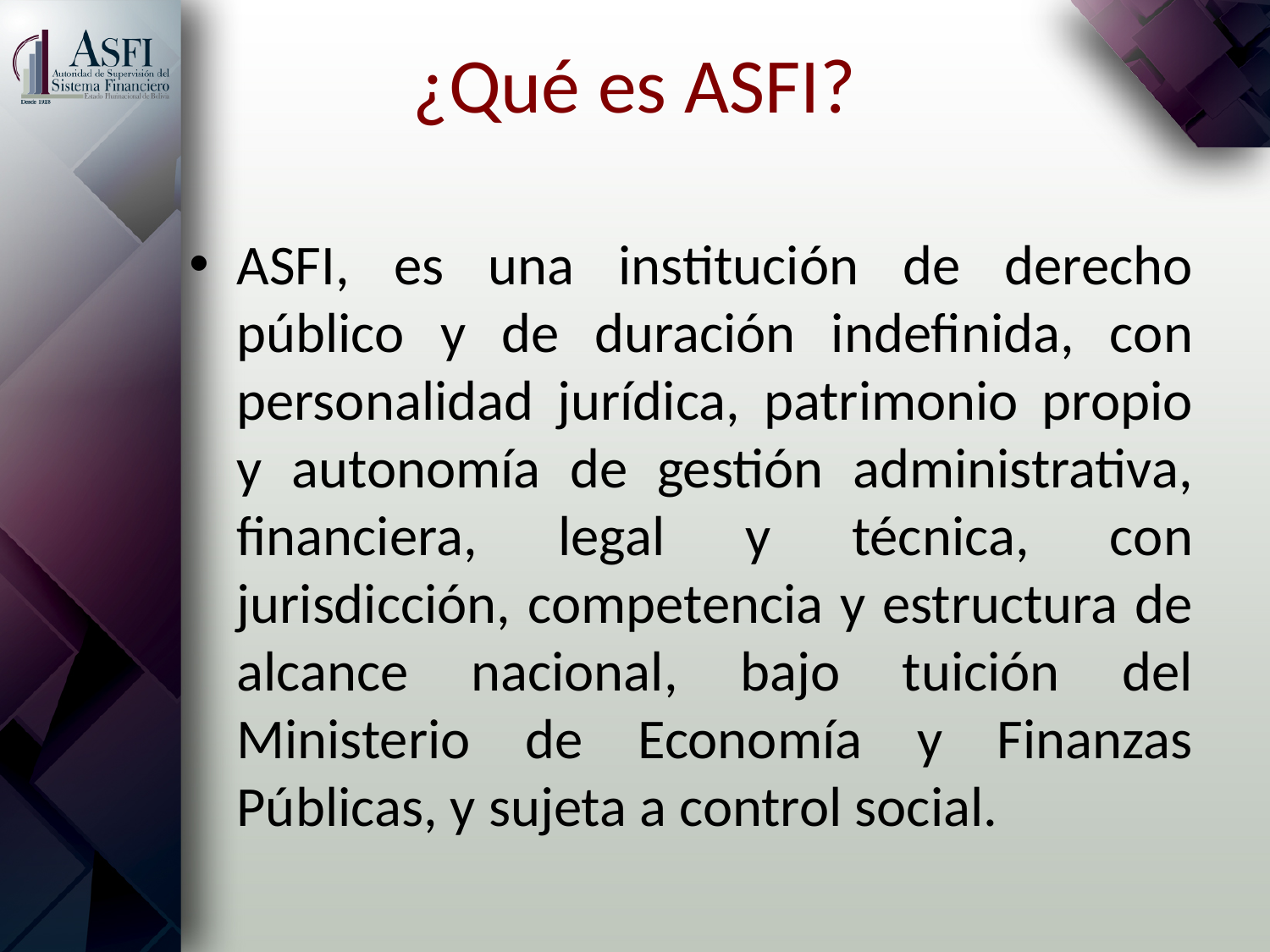

# ¿Qué es ASFI?
ASFI, es una institución de derecho público y de duración indefinida, con personalidad jurídica, patrimonio propio y autonomía de gestión administrativa, financiera, legal y técnica, con jurisdicción, competencia y estructura de alcance nacional, bajo tuición del Ministerio de Economía y Finanzas Públicas, y sujeta a control social.